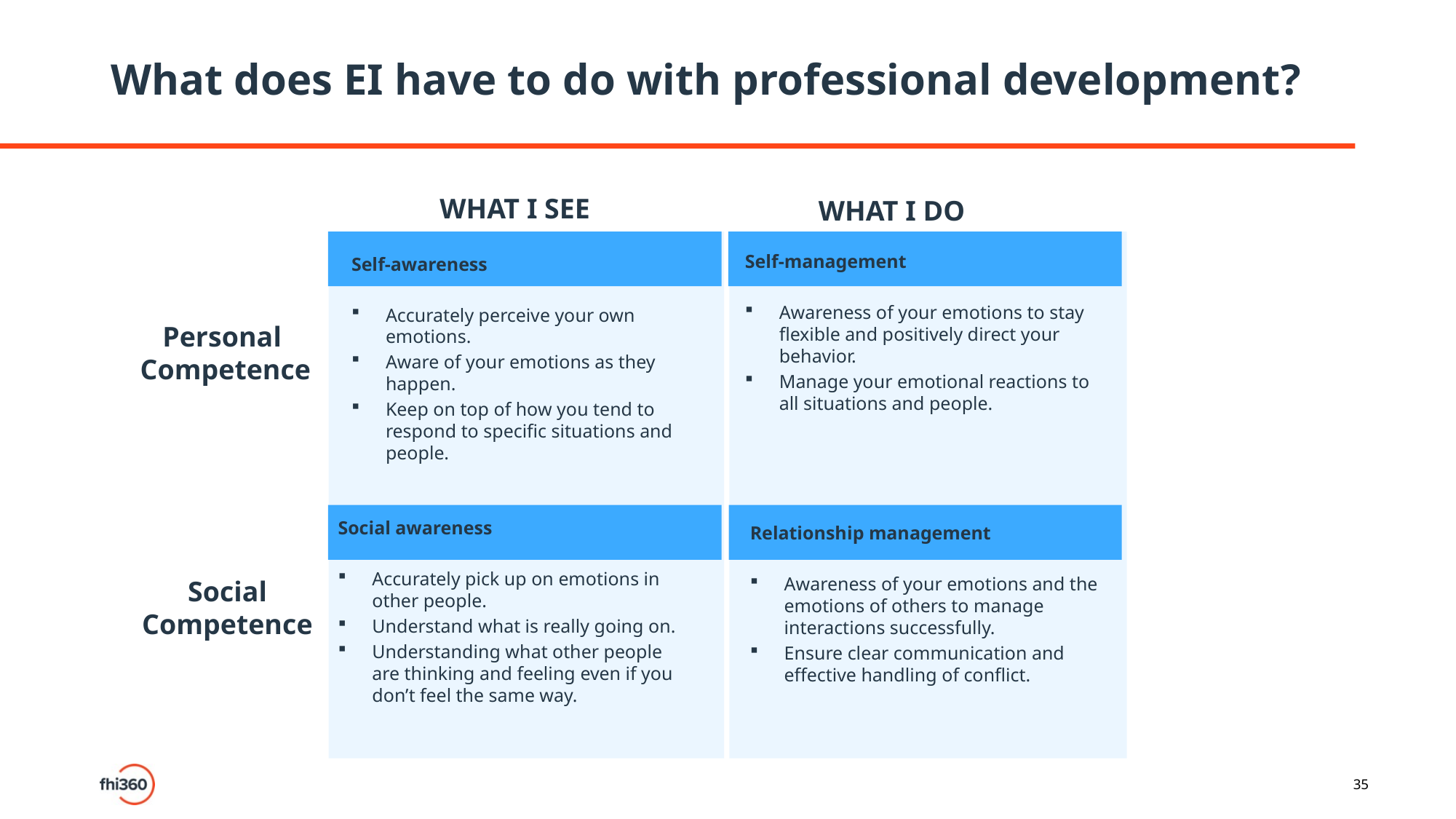

# What does EI have to do with professional development?
WHAT I SEE
WHAT I DO

Self-management

Awareness of your emotions to stay flexible and positively direct your behavior.
Manage your emotional reactions to all situations and people.
Self-awareness

Accurately perceive your own emotions.
Aware of your emotions as they happen.
Keep on top of how you tend to respond to specific situations and people.

Social awareness

Accurately pick up on emotions in other people.
Understand what is really going on.
Understanding what other people are thinking and feeling even if you don’t feel the same way.
Relationship management

Awareness of your emotions and the emotions of others to manage interactions successfully.
Ensure clear communication and effective handling of conflict.
Personal  Competence
Social Competence